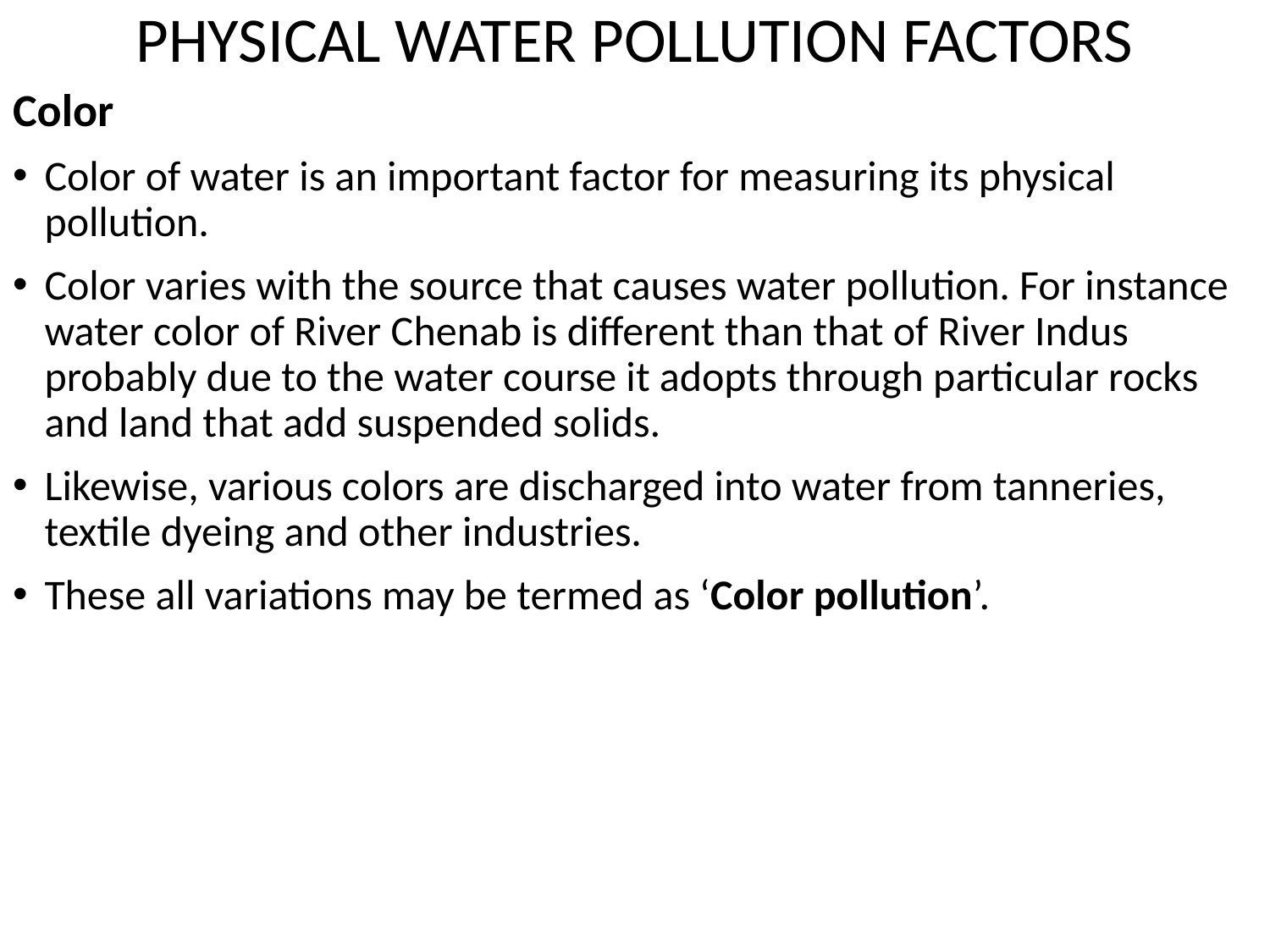

# PHYSICAL WATER POLLUTION FACTORS
Color
Color of water is an important factor for measuring its physical pollution.
Color varies with the source that causes water pollution. For instance water color of River Chenab is different than that of River Indus probably due to the water course it adopts through particular rocks and land that add suspended solids.
Likewise, various colors are discharged into water from tanneries, textile dyeing and other industries.
These all variations may be termed as ‘Color pollution’.